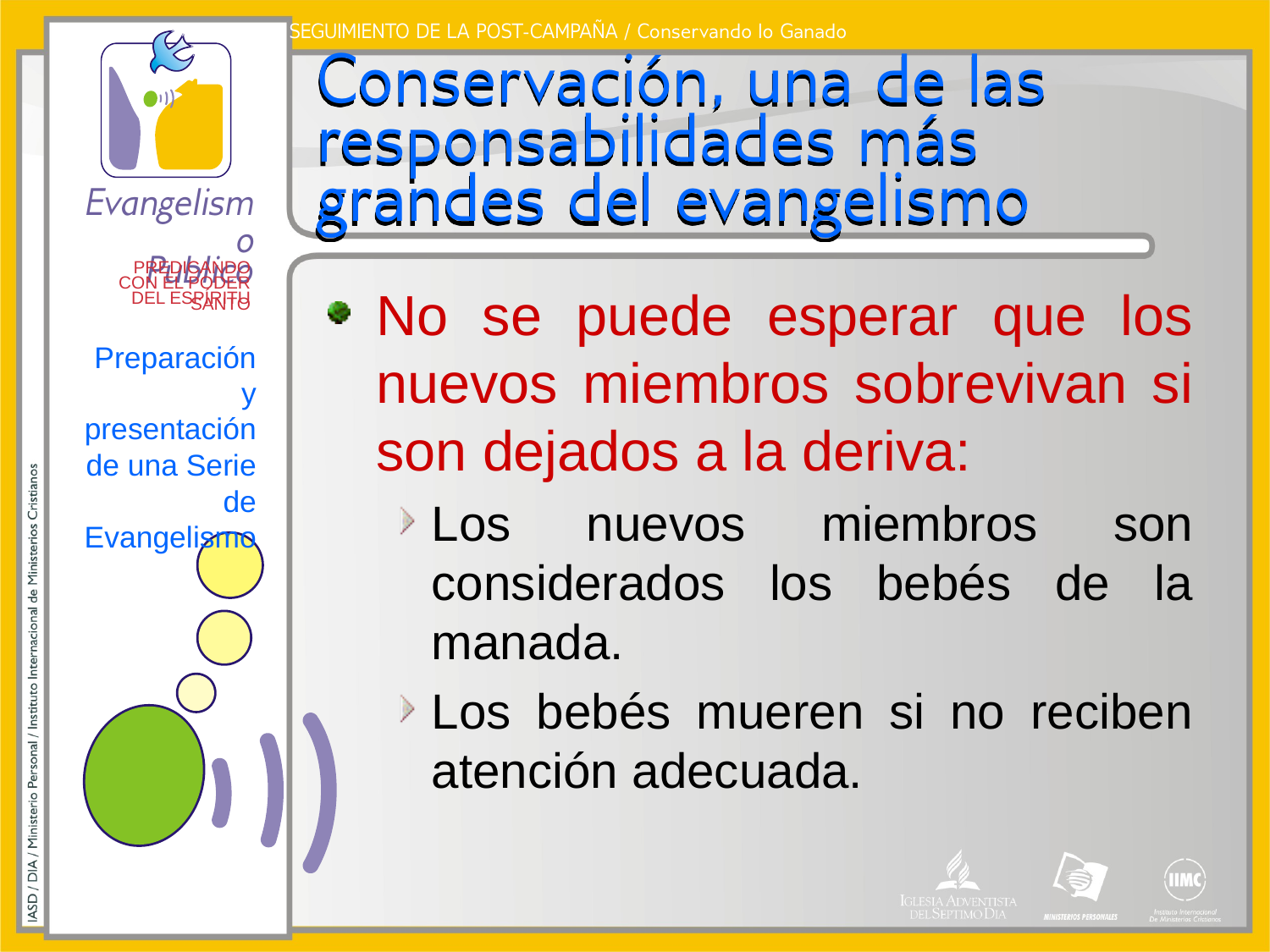

SEGUIMIENTO DE LA POST-CAMPAÑA / Conservando lo Ganado
# Conservación, una de las responsabilidades más grandes del evangelismo
No se puede esperar que los nuevos miembros sobrevivan si son dejados a la deriva:
Los nuevos miembros son considerados los bebés de la manada.
Los bebés mueren si no reciben atención adecuada.